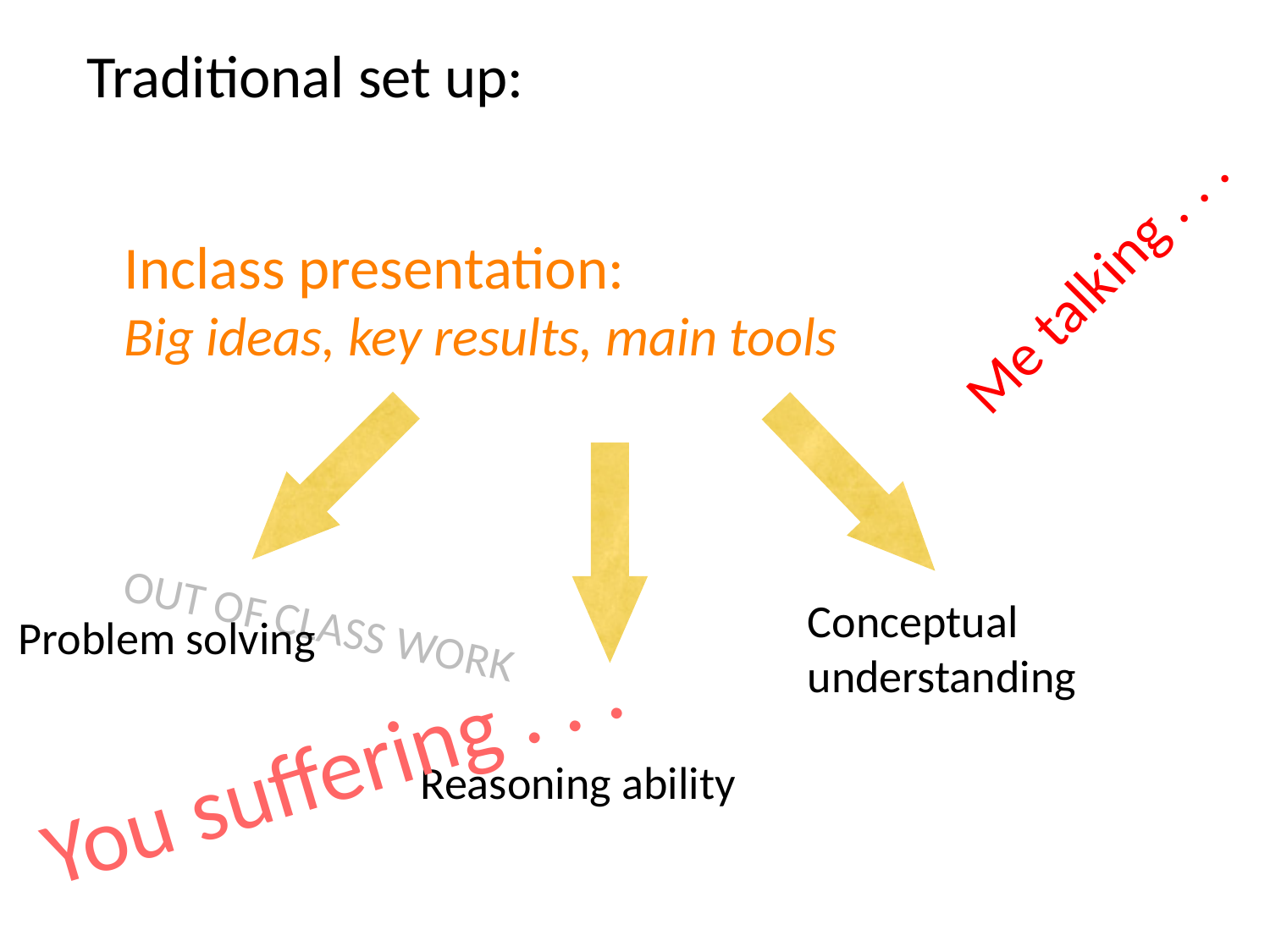

Traditional set up:
Me talking . . .
Inclass presentation:
Big ideas, key results, main tools

Problem solving
Conceptual understanding
OUT OF CLASS WORK
You suffering . . .
Reasoning ability